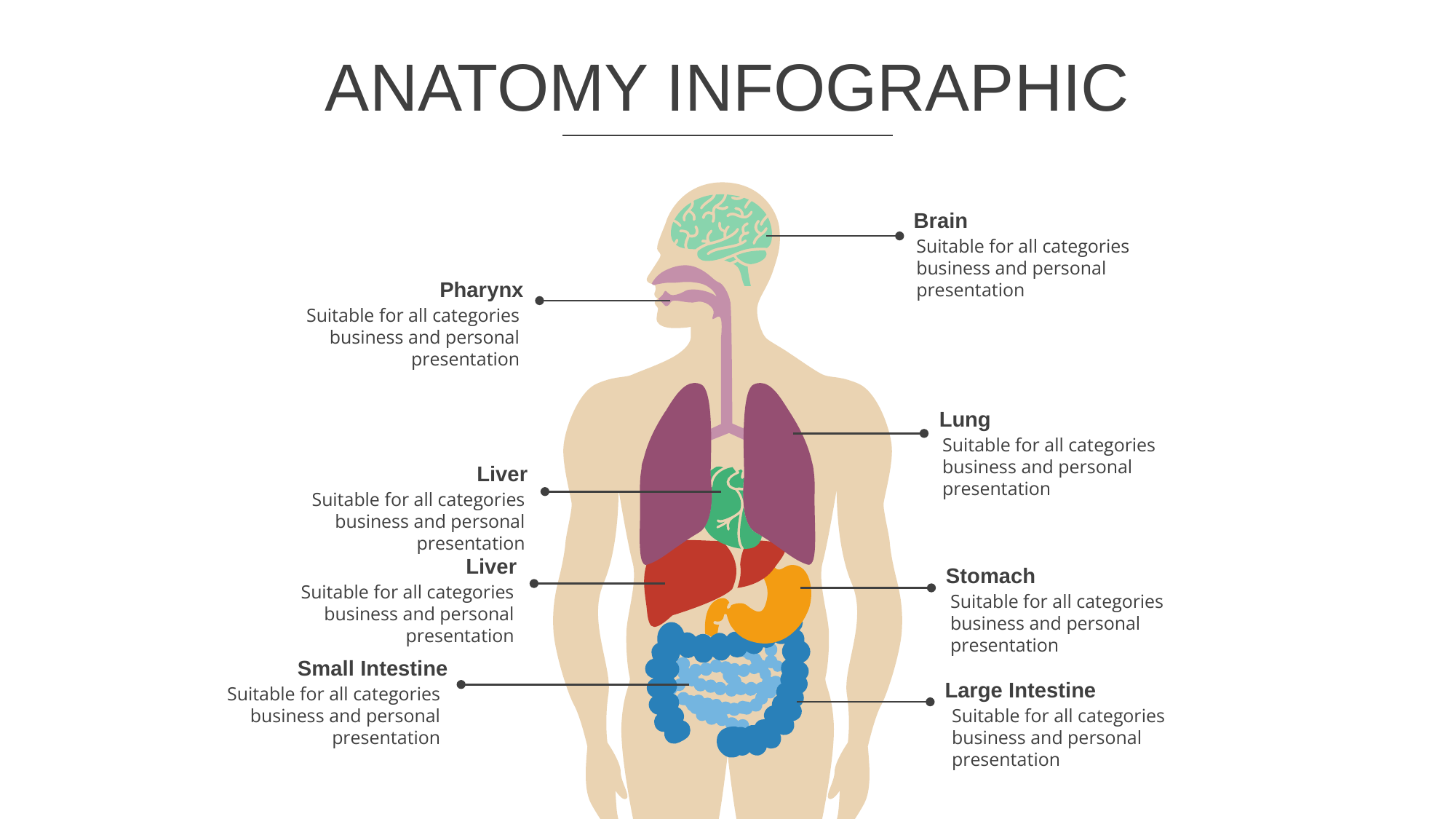

# ANATOMY INFOGRAPHIC

Brain
Suitable for all categories business and personal presentation

Pharynx
Suitable for all categories business and personal presentation

Lung
Suitable for all categories business and personal presentation
Liver

Suitable for all categories business and personal presentation

Liver
Stomach
Suitable for all categories business and personal presentation
Suitable for all categories business and personal presentation

Small Intestine
Large Intestine
Suitable for all categories business and personal presentation
Suitable for all categories business and personal presentation